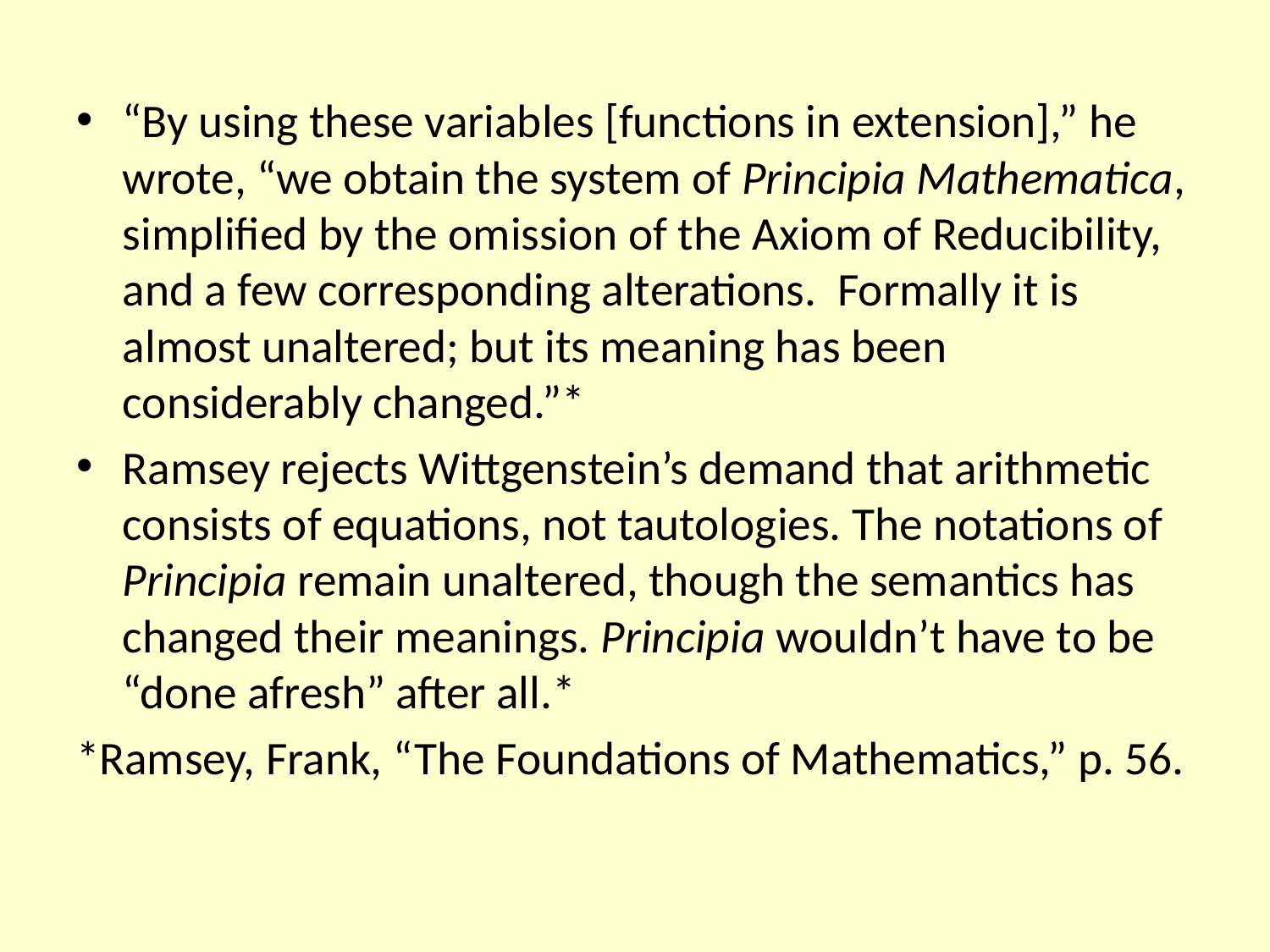

“By using these variables [functions in extension],” he wrote, “we obtain the system of Principia Mathematica, simplified by the omission of the Axiom of Reducibility, and a few corresponding alterations.  Formally it is almost unaltered; but its meaning has been considerably changed.”*
Ramsey rejects Wittgenstein’s demand that arithmetic consists of equations, not tautologies. The notations of Principia remain unaltered, though the semantics has changed their meanings. Principia wouldn’t have to be “done afresh” after all.*
*Ramsey, Frank, “The Foundations of Mathematics,” p. 56.